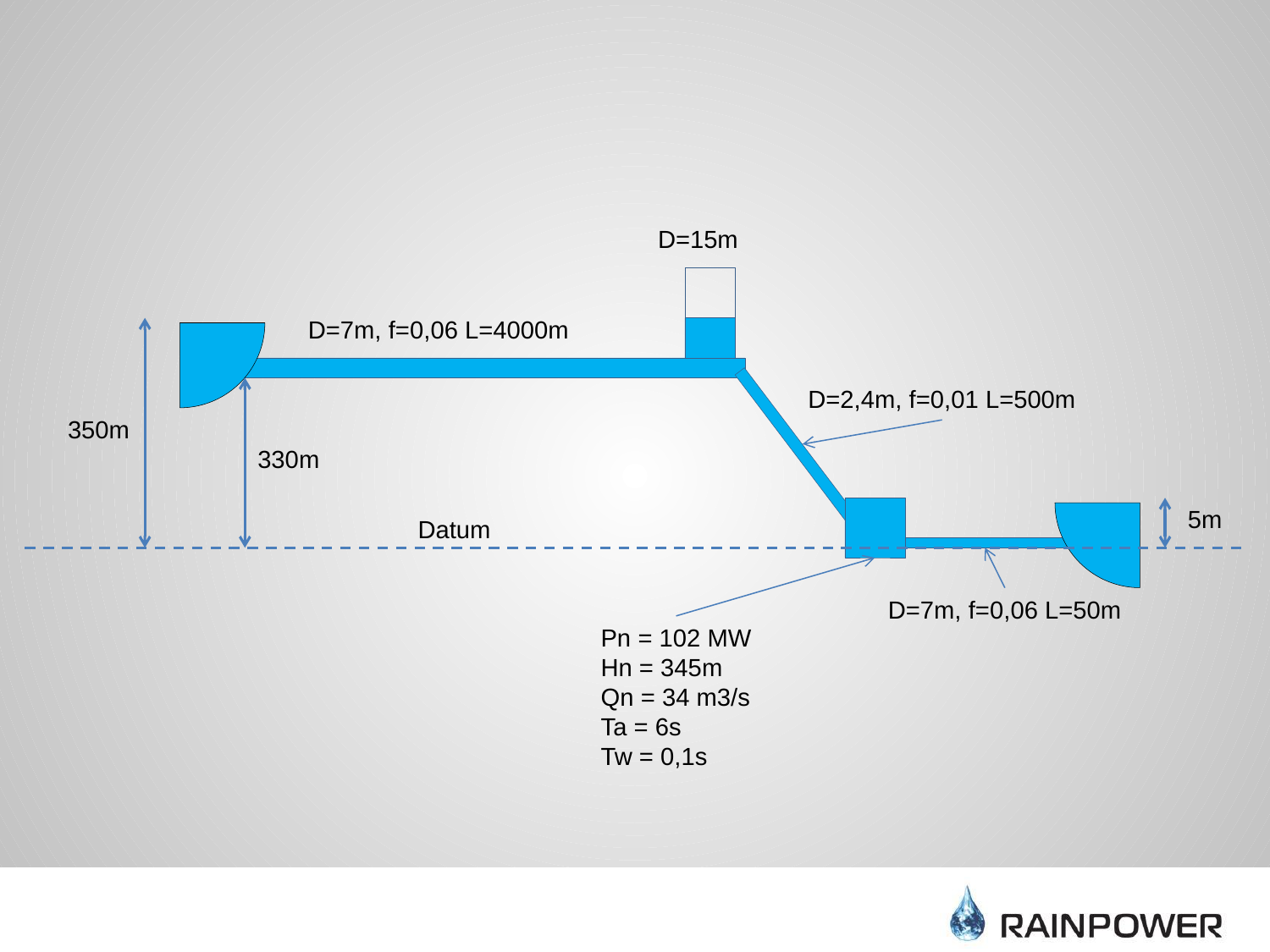

D=15m

D=7m, f=0,06 L=4000m

D=2,4m, f=0,01 L=500m
350m

330m

5m
Datum

D=7m, f=0,06 L=50m
Pn = 102 MW
Hn = 345m
Qn = 34 m3/s
Ta = 6s
Tw = 0,1s